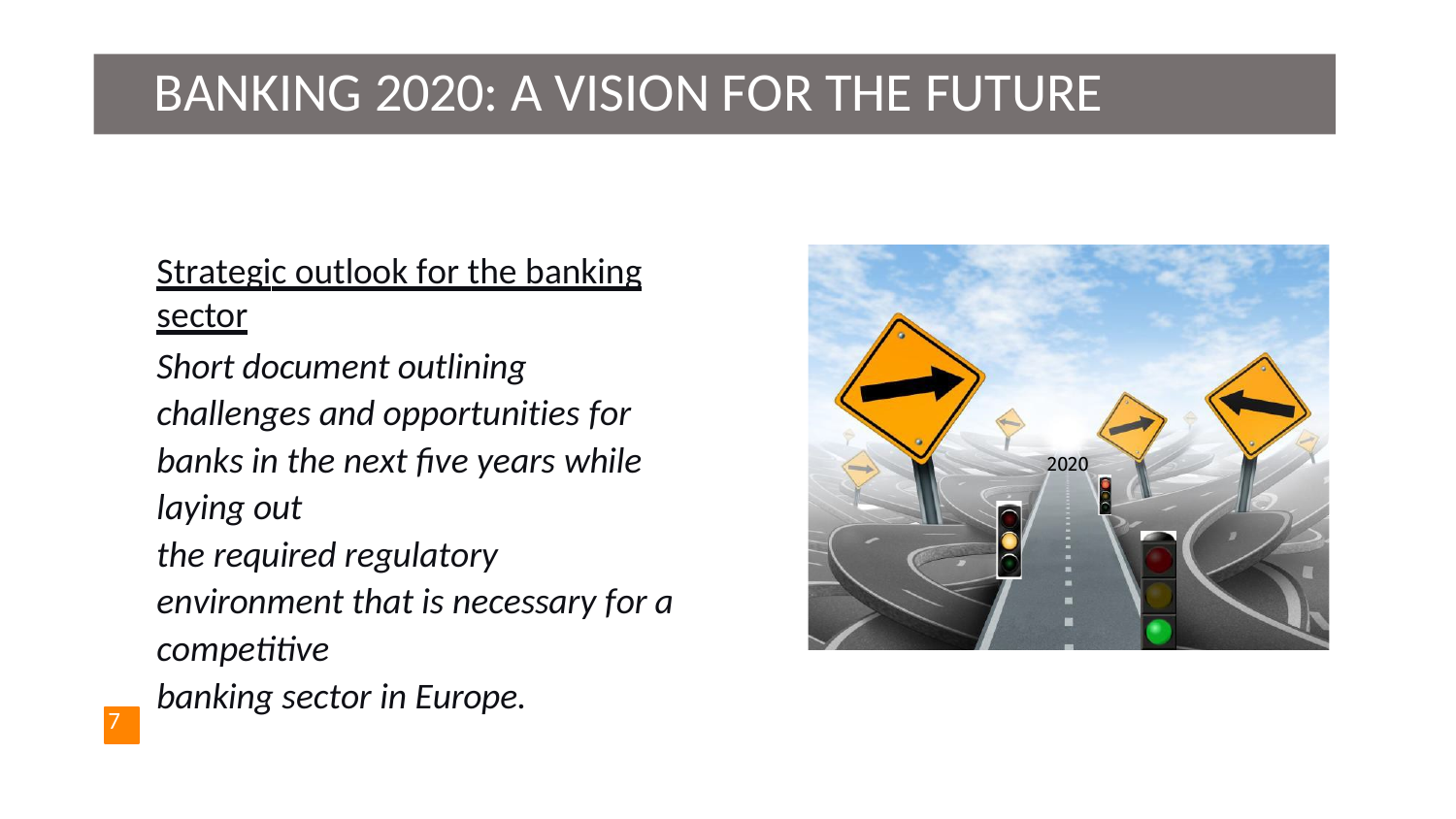

# BANKING 2020: A VISION FOR THE FUTURE

Strategic outlook for the banking sector
Short document outlining challenges and opportunities for banks in the next five years while laying out
the required regulatory environment that is necessary for a competitive
banking sector in Europe.
2020

7